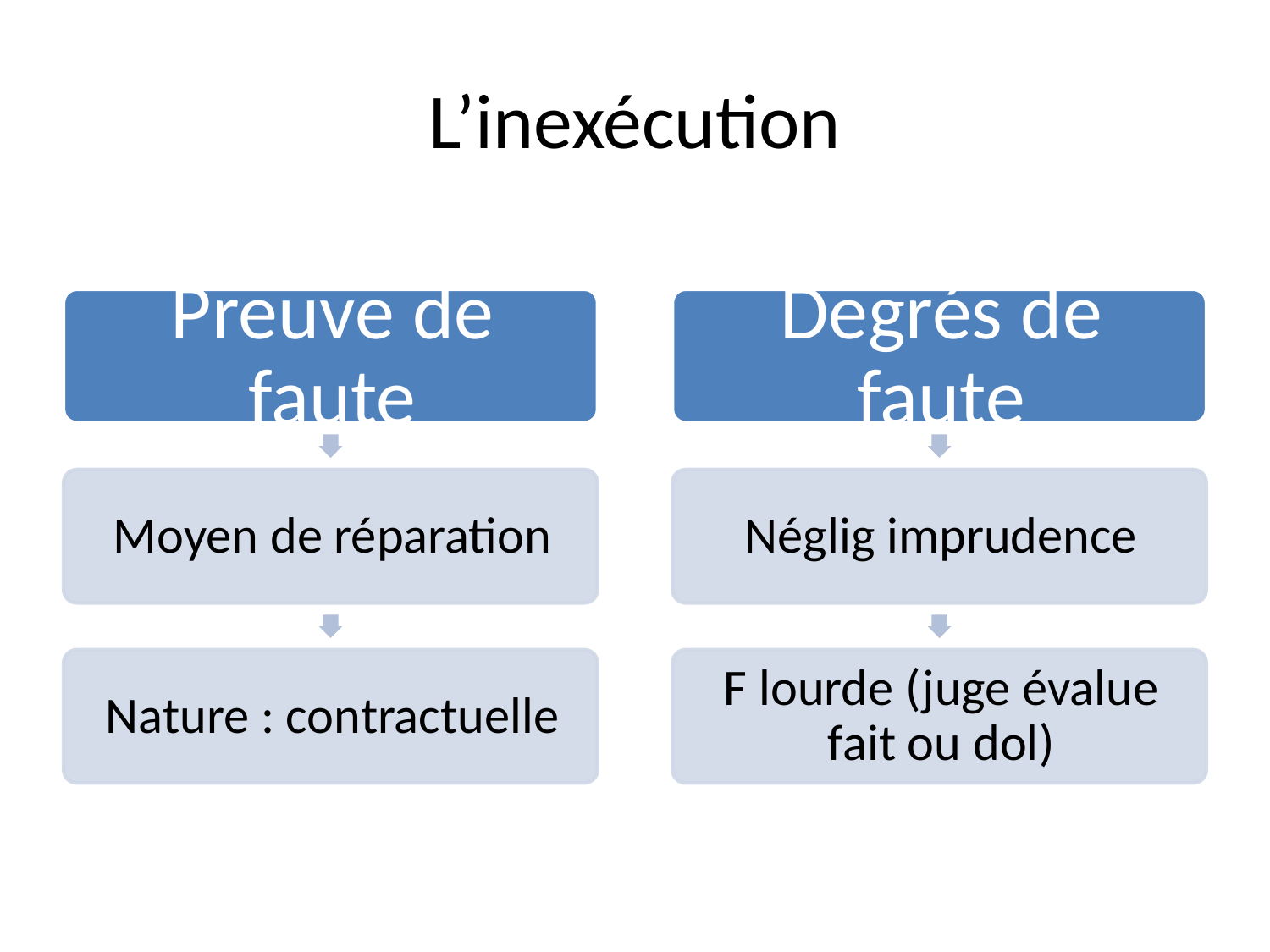

# L’inexécution
Preuve de faute
Moyen de réparation
Nature : contractuelle
Degrés de faute
Néglig imprudence
F lourde (juge évalue fait ou dol)